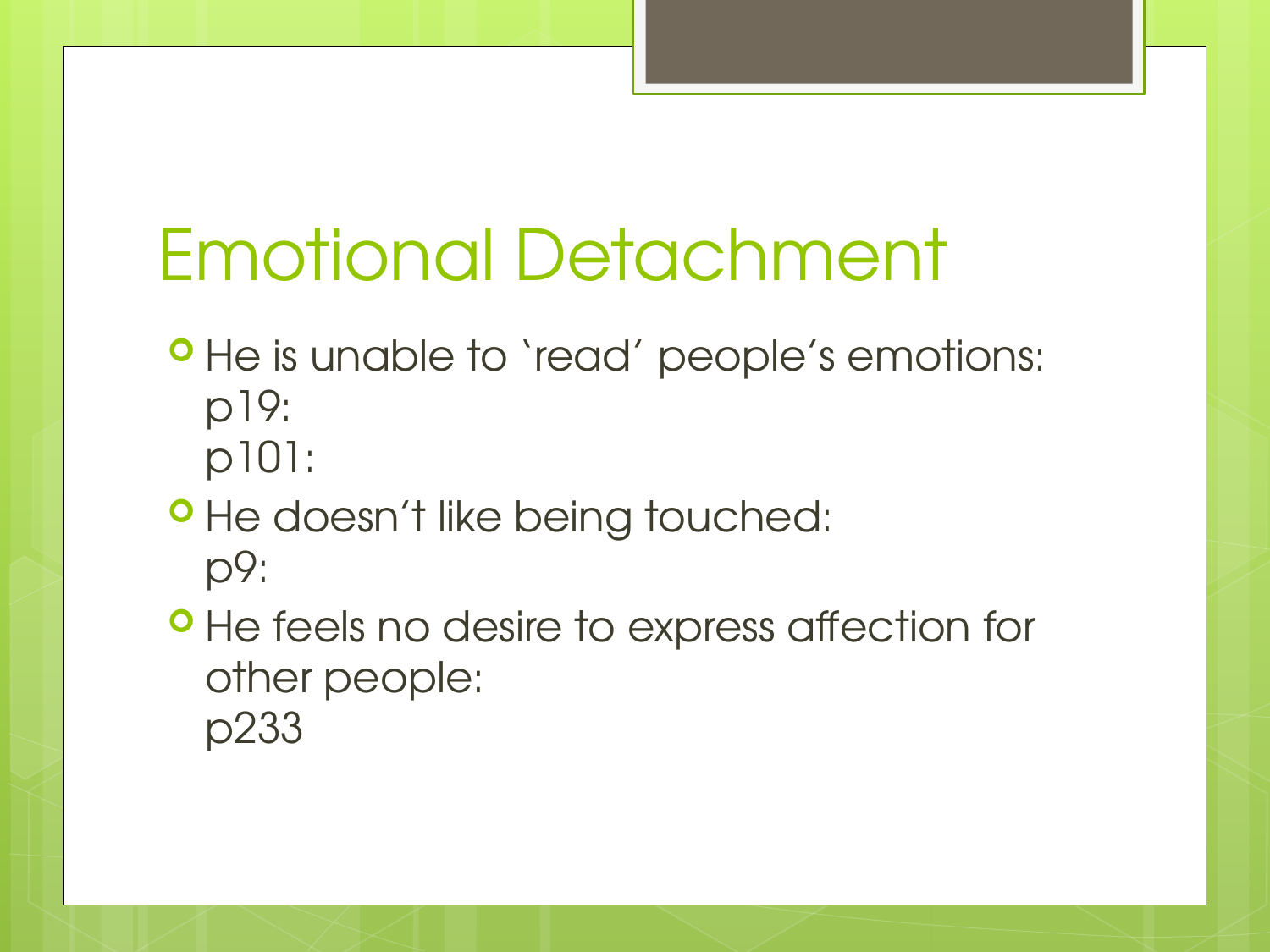

# Emotional Detachment
He is unable to ‘read’ people’s emotions:
p19:
p101:
He doesn’t like being touched:
p9:
He feels no desire to express affection for other people:
p233